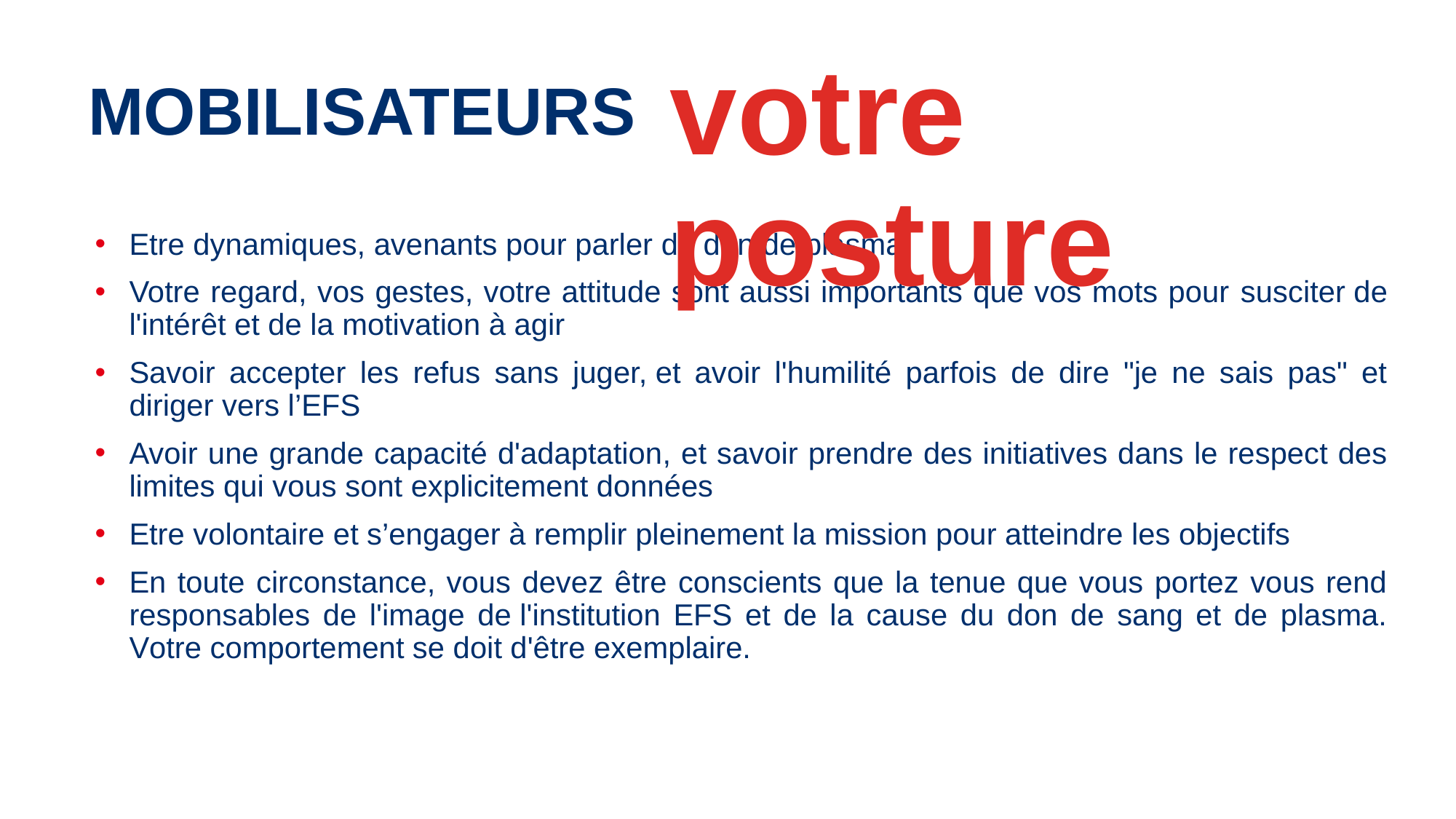

votre posture
# MOBILISATEURS
Etre dynamiques, avenants pour parler du don de plasma
Votre regard, vos gestes, votre attitude sont aussi importants que vos mots pour susciter de l'intérêt et de la motivation à agir
Savoir accepter les refus sans juger, et avoir l'humilité parfois de dire "je ne sais pas" et diriger vers l’EFS
Avoir une grande capacité d'adaptation, et savoir prendre des initiatives dans le respect des limites qui vous sont explicitement données
Etre volontaire et s’engager à remplir pleinement la mission pour atteindre les objectifs
En toute circonstance, vous devez être conscients que la tenue que vous portez vous rend responsables de l'image de l'institution EFS et de la cause du don de sang et de plasma. Votre comportement se doit d'être exemplaire.